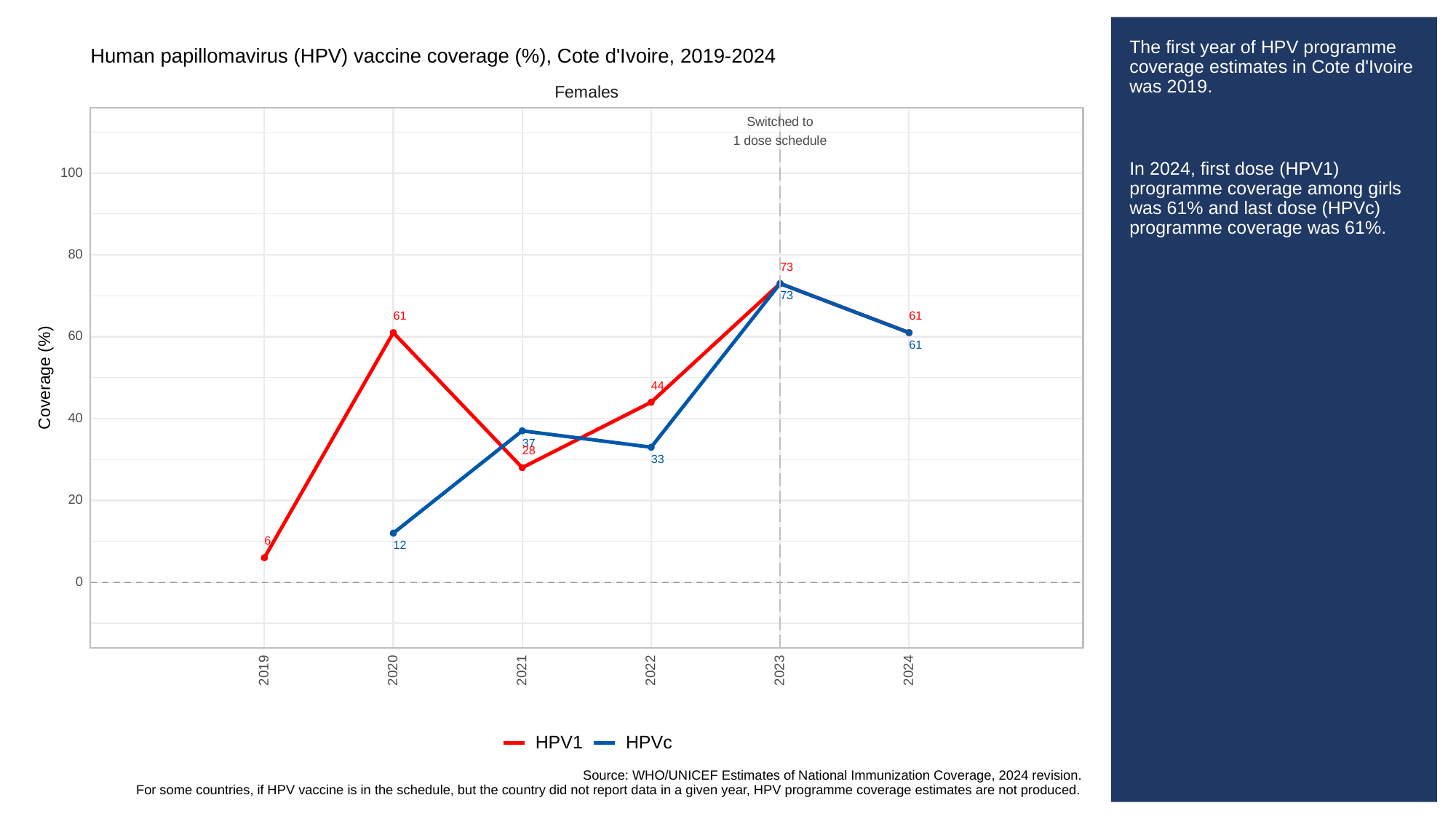

# The first year of HPV programme coverage estimates in Cote d'Ivoire was 2019.

In 2024, first dose (HPV1) programme coverage among girls was 61% and last dose (HPVc) programme coverage was 61%.

Human papillomavirus (HPV) vaccine coverage (%), Cote d'Ivoire, 2019-2024
Females

Switched to

1 dose schedule
100

80

73

73

61
61

60

61
Coverage (%)

44

40

37

28
33

20

6

12

0

2023
2019
2020
2021
2022
2024
HPVc
HPV1

Source: WHO/UNICEF Estimates of National Immunization Coverage, 2024 revision.
For some countries, if HPV vaccine is in the schedule, but the country did not report data in a given year, HPV programme coverage estimates are not produced.